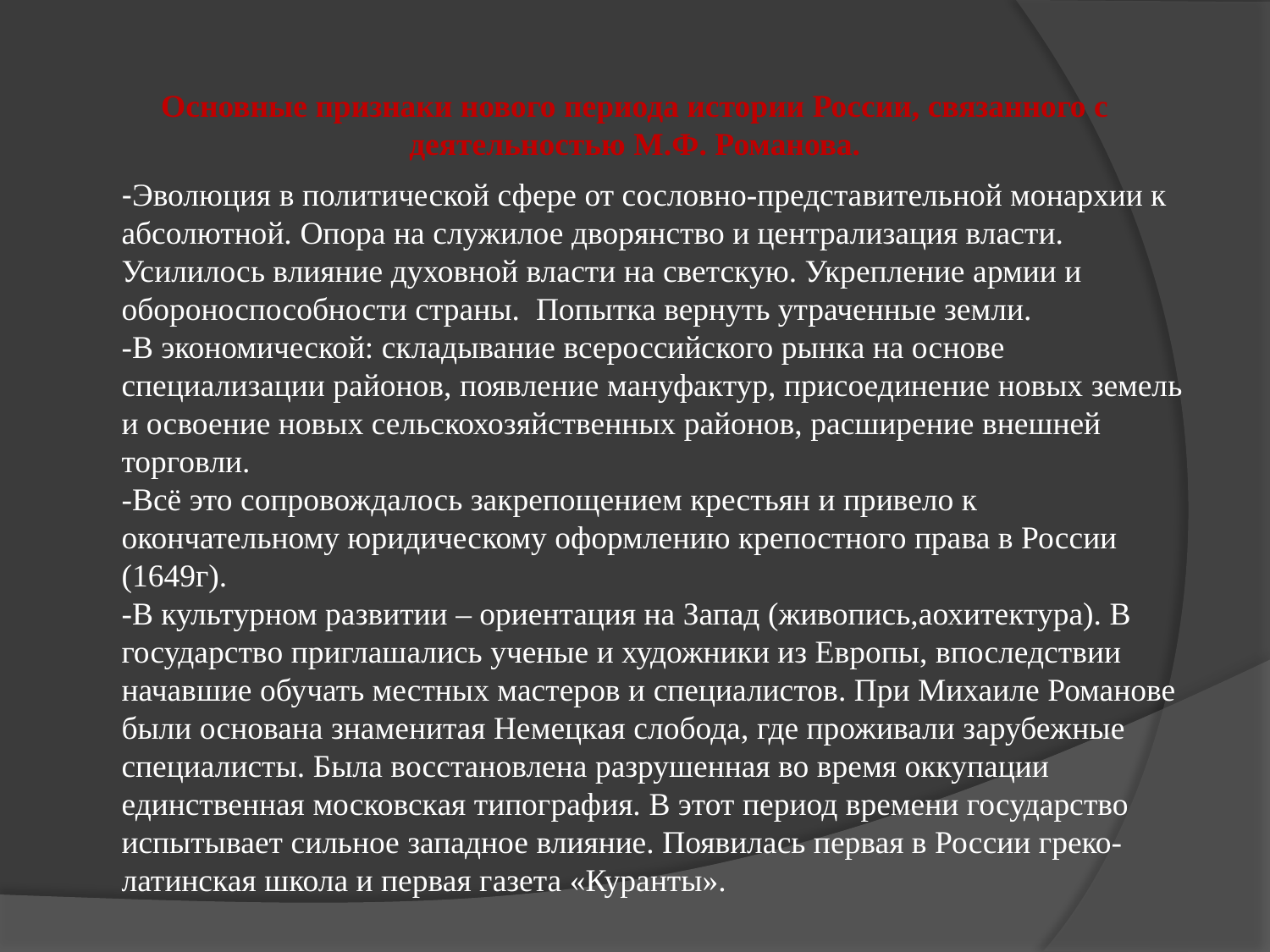

# Основные признаки нового периода истории России, связанного с деятельностью М.Ф. Романова.
-Эволюция в политической сфере от сословно-представительной монархии к абсолютной. Опора на служилое дворянство и централизация власти. Усилилось влияние духовной власти на светскую. Укрепление армии и обороноспособности страны.  Попытка вернуть утраченные земли.
-В экономической: складывание всероссийского рынка на основе специализации районов, появление мануфактур, присоединение новых земель и освоение новых сельскохозяйственных районов, расширение внешней торговли.
-Всё это сопровождалось закрепощением крестьян и привело к окончательному юридическому оформлению крепостного права в России (1649г).
-В культурном развитии – ориентация на Запад (живопись,аохитектура). В государство приглашались ученые и художники из Европы, впоследствии начавшие обучать местных мастеров и специалистов. При Михаиле Романове были основана знаменитая Немецкая слобода, где проживали зарубежные специалисты. Была восстановлена разрушенная во время оккупации единственная московская типография. В этот период времени государство испытывает сильное западное влияние. Появилась первая в России греко-латинская школа и первая газета «Куранты».